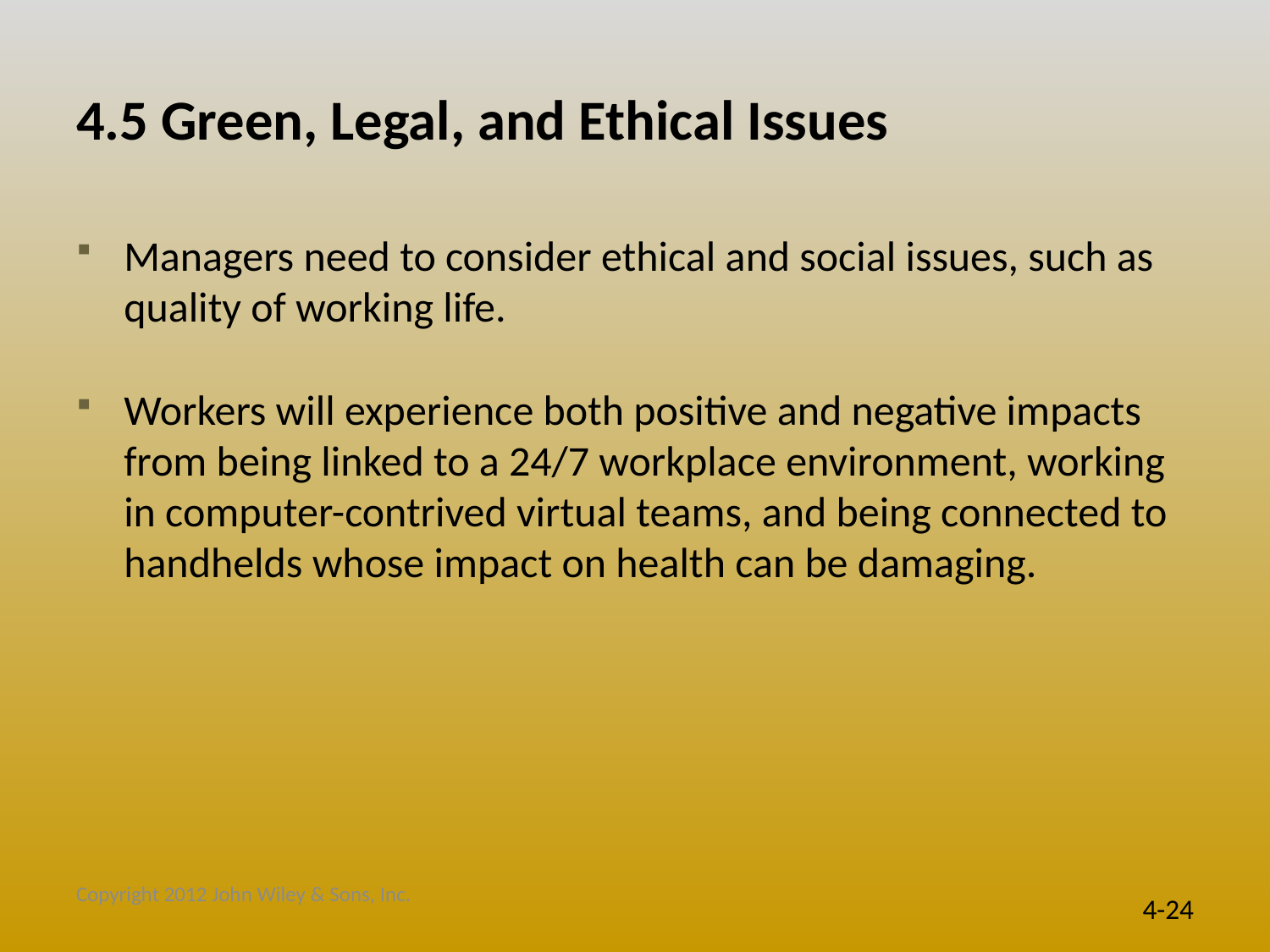

# 4.5 Green, Legal, and Ethical Issues
Managers need to consider ethical and social issues, such as quality of working life.
Workers will experience both positive and negative impacts from being linked to a 24/7 workplace environment, working in computer-contrived virtual teams, and being connected to handhelds whose impact on health can be damaging.
Copyright 2012 John Wiley & Sons, Inc.
4-24